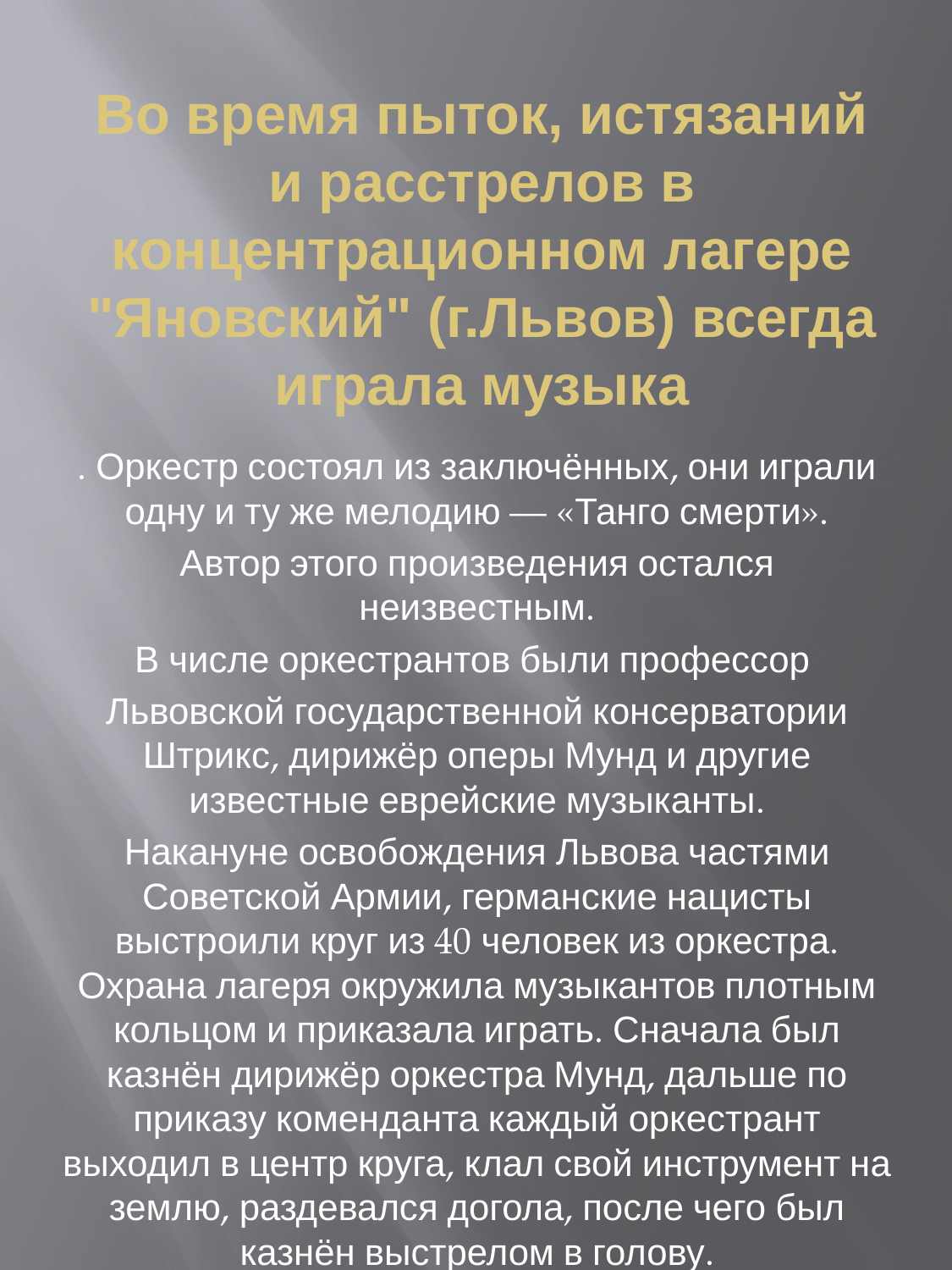

# Во время пыток, истязаний и расстрелов в концентрационном лагере "Яновский" (г.Львов) всегда играла музыка
. Оркестр состоял из заключённых, они играли одну и ту же мелодию — «Танго смерти».
Автор этого произведения остался неизвестным.
В числе оркестрантов были профессор
Львовской государственной консерватории Штрикс, дирижёр оперы Мунд и другие известные еврейские музыканты.
Накануне освобождения Львова частями Советской Армии, германские нацисты выстроили круг из 40 человек из оркестра. Охрана лагеря окружила музыкантов плотным кольцом и приказала играть. Сначала был казнён дирижёр оркестра Мунд, дальше по приказу коменданта каждый оркестрант выходил в центр круга, клал свой инструмент на землю, раздевался догола, после чего был казнён выстрелом в голову.